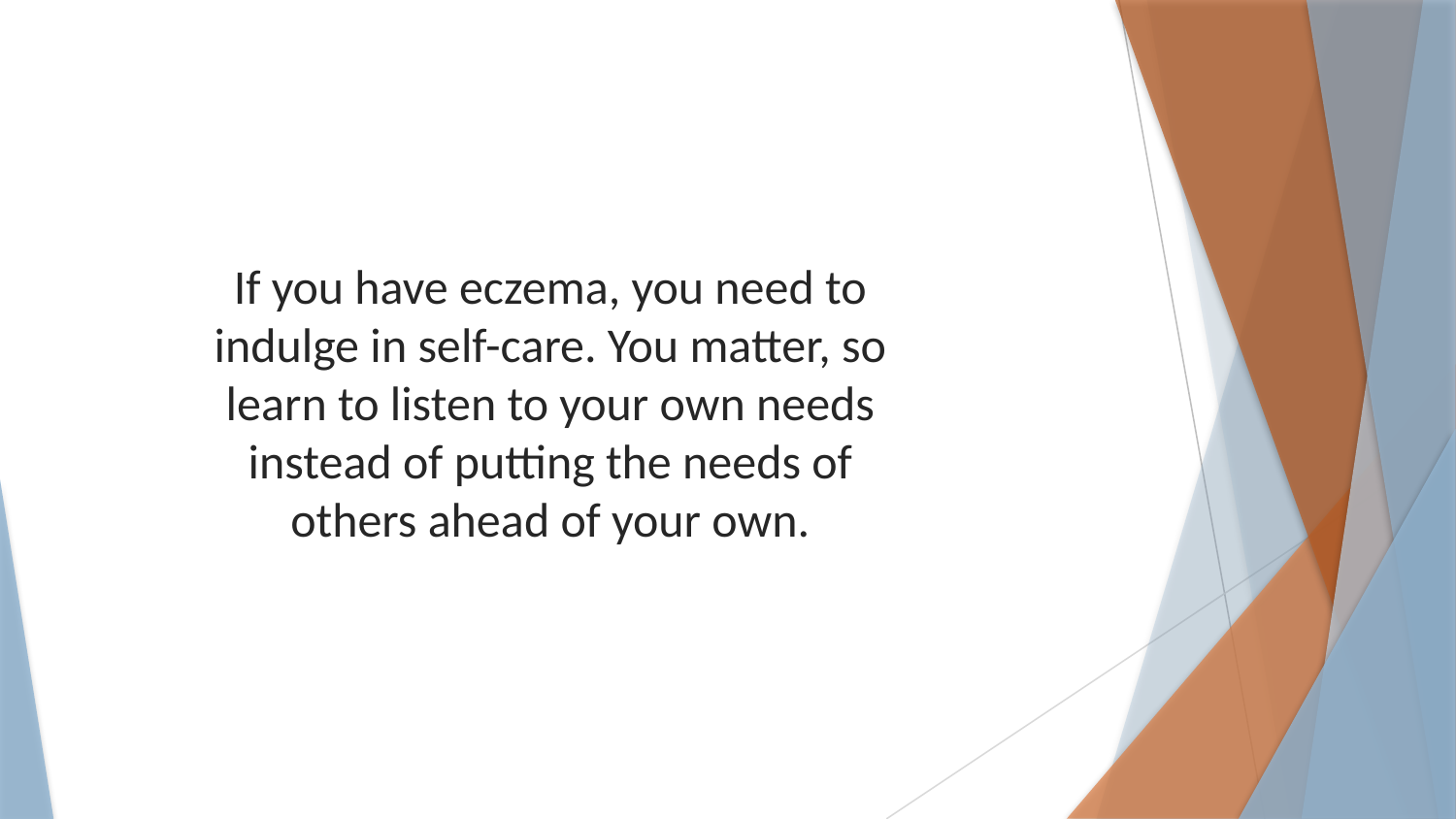

If you have eczema, you need to indulge in self-care. You matter, so learn to listen to your own needs instead of putting the needs of others ahead of your own.